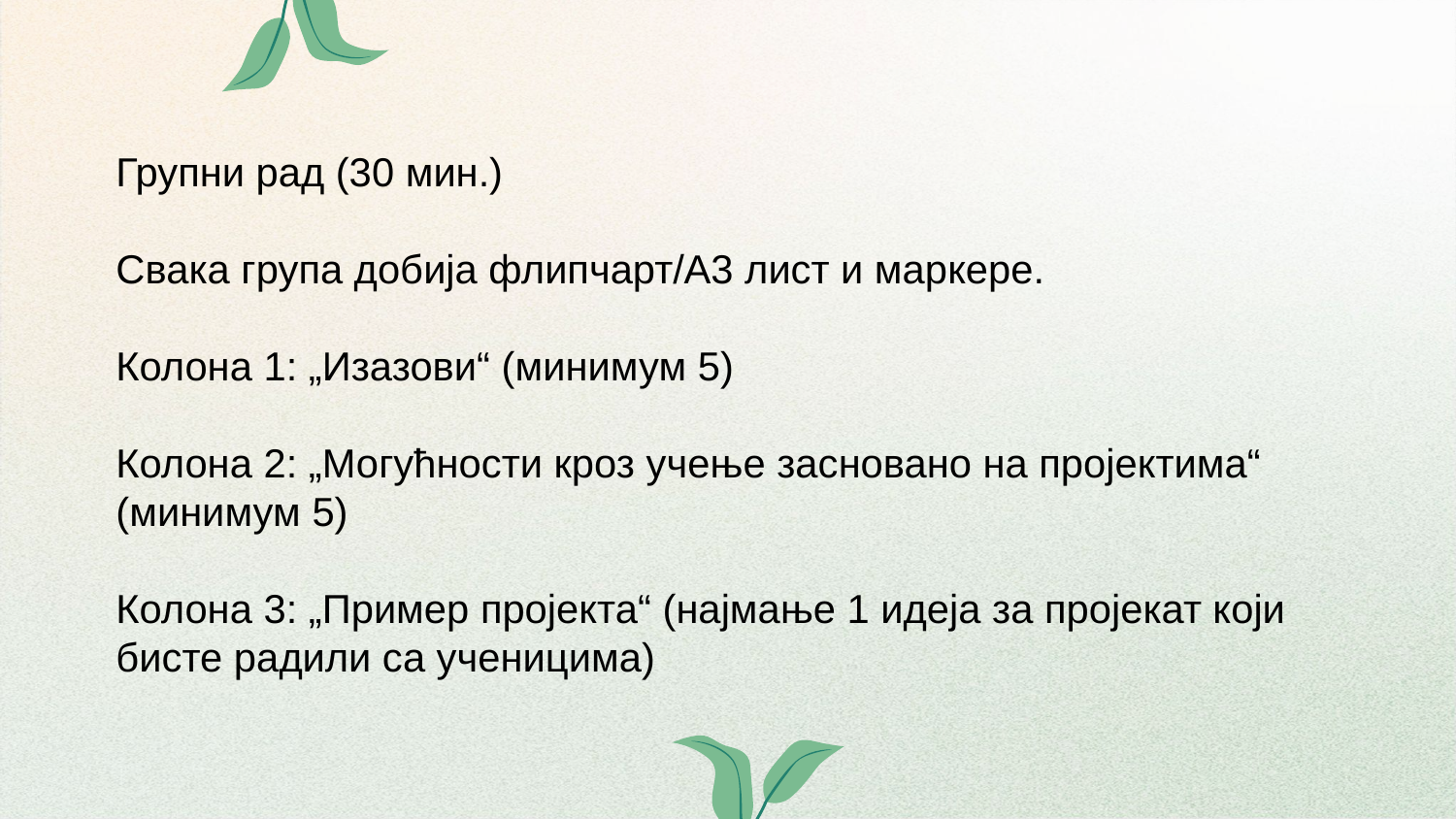

Групни рад (30 мин.)

Свака група добија флипчарт/А3 лист и маркере.

Колона 1: „Изазови“ (минимум 5)

Колона 2: „Могућности кроз учење засновано на пројектима“ (минимум 5)

Колона 3: „Пример пројекта“ (најмање 1 идеја за пројекат који бисте радили са ученицима)